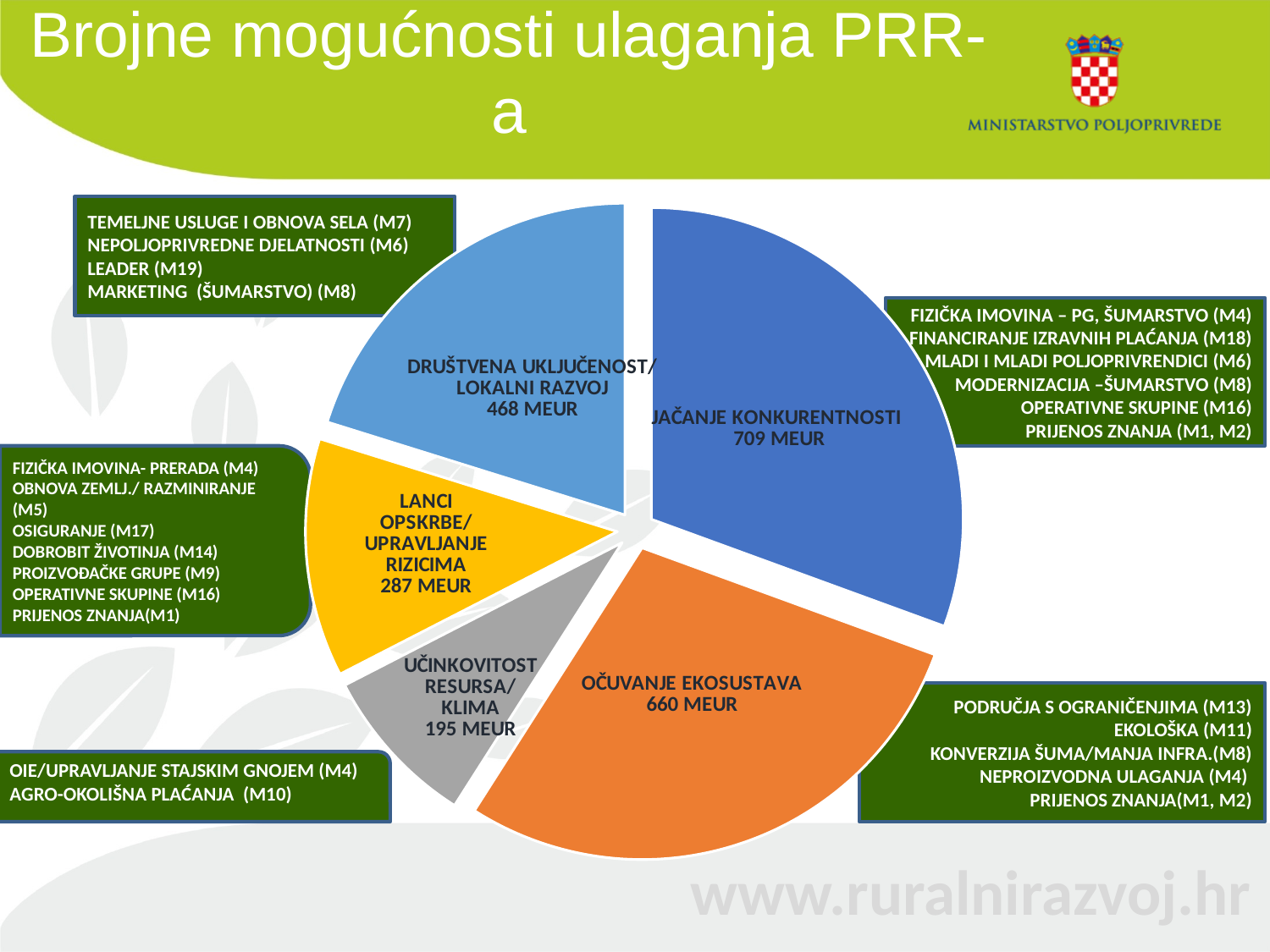

# Brojne mogućnosti ulaganja PRR-a

### Chart

| Category |  |
|---|---|
| JAČANJE KONKURENTNOSTI
709 MEUR | 709.0 |
| OČUVANJE EKOSUSTAVA
660 MEUR | 660.0 |
| UČINKOVITOST RESURSA/KLIMA
195 MEUR | 195.0 |
| LANCI OPSKRBE/
UPRAVLJANJE RIZICIMA
287 MEUR | 287.0 |
| DRUŠTVENA UKLJUČENOST/
LOKALNI RAZVOJ
468 MEUR | 468.0 |
TEMELJNE USLUGE I OBNOVA SELA (M7)
NEPOLJOPRIVREDNE DJELATNOSTI (M6)
LEADER (M19)
MARKETING  (ŠUMARSTVO) (M8)
FIZIČKA IMOVINA – PG, ŠUMARSTVO (M4)
FINANCIRANJE IZRAVNIH PLAĆANJA (M18)
MLADI I MLADI POLJOPRIVRENDICI (M6)
MODERNIZACIJA –ŠUMARSTVO (M8) OPERATIVNE SKUPINE (M16)
PRIJENOS ZNANJA (M1, M2)
FIZIČKA IMOVINA- PRERADA (M4)
OBNOVA ZEMLJ./ RAZMINIRANJE (M5)
OSIGURANJE (M17)
DOBROBIT ŽIVOTINJA (M14)
PROIZVOĐAČKE GRUPE (M9)
OPERATIVNE SKUPINE (M16)
PRIJENOS ZNANJA(M1)
PODRUČJA S OGRANIČENJIMA (M13)
EKOLOŠKA (M11)
KONVERZIJA ŠUMA/MANJA INFRA.(M8)
NEPROIZVODNA ULAGANJA (M4)
PRIJENOS ZNANJA(M1, M2)
OIE/UPRAVLJANJE STAJSKIM GNOJEM (M4)
AGRO-OKOLIŠNA PLAĆANJA  (M10)